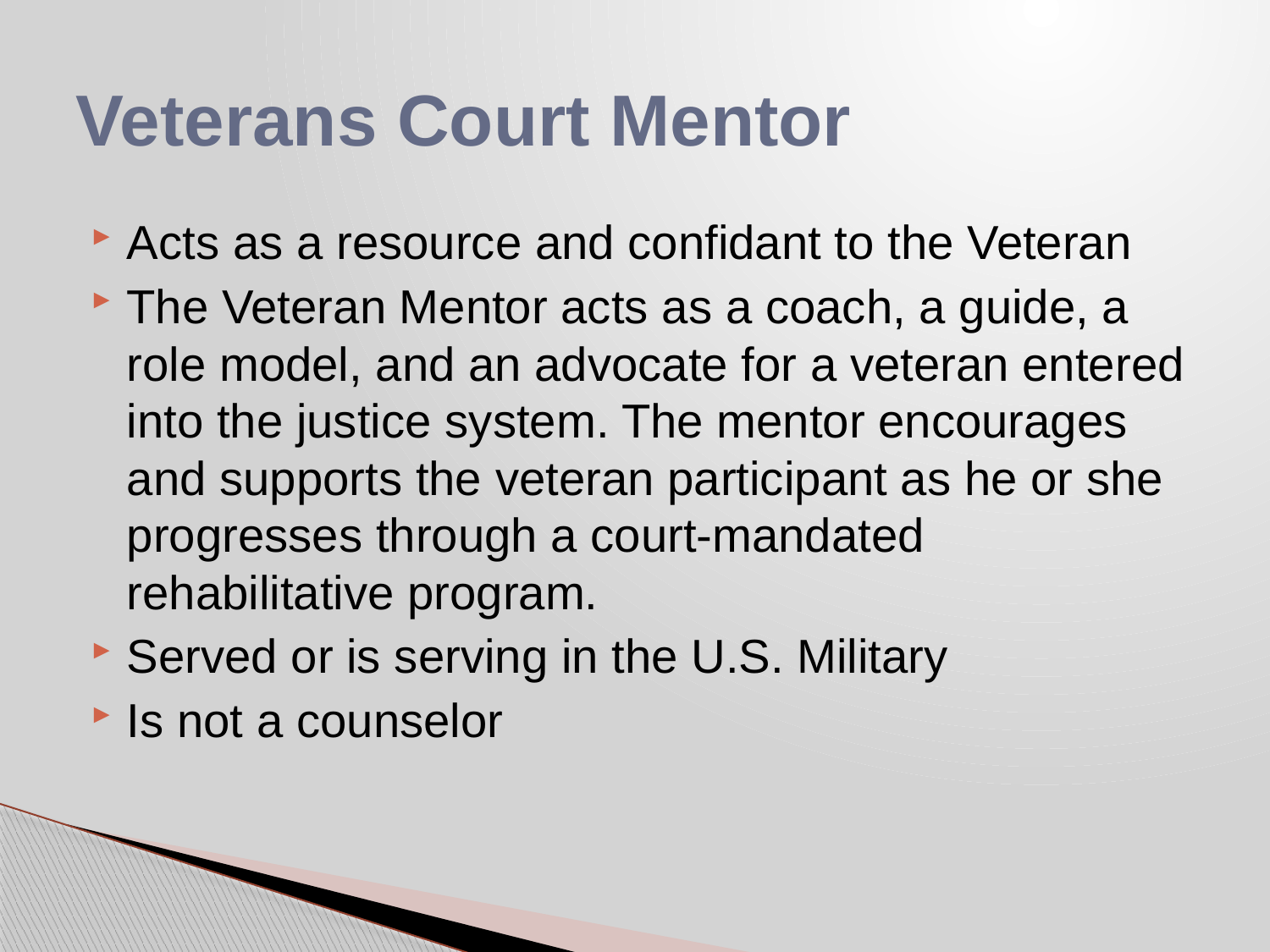

# Veterans Court Mentor
Acts as a resource and confidant to the Veteran
The Veteran Mentor acts as a coach, a guide, a role model, and an advocate for a veteran entered into the justice system. The mentor encourages and supports the veteran participant as he or she progresses through a court-mandated rehabilitative program.
Served or is serving in the U.S. Military
Is not a counselor